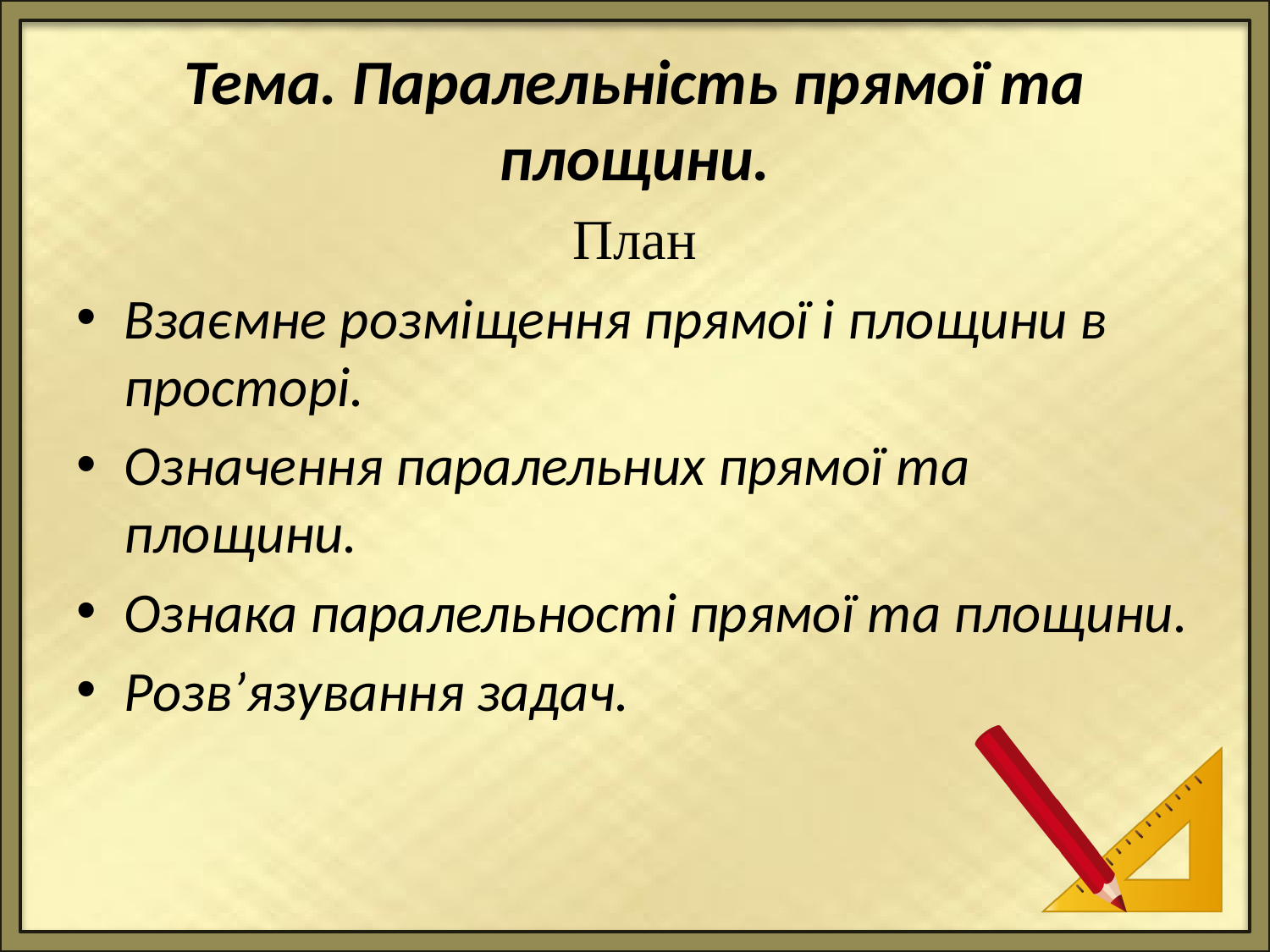

# Тема. Паралельність прямої та площини.
План
Взаємне розміщення прямої і площини в просторі.
Означення паралельних прямої та площини.
Ознака паралельності прямої та площини.
Розв’язування задач.